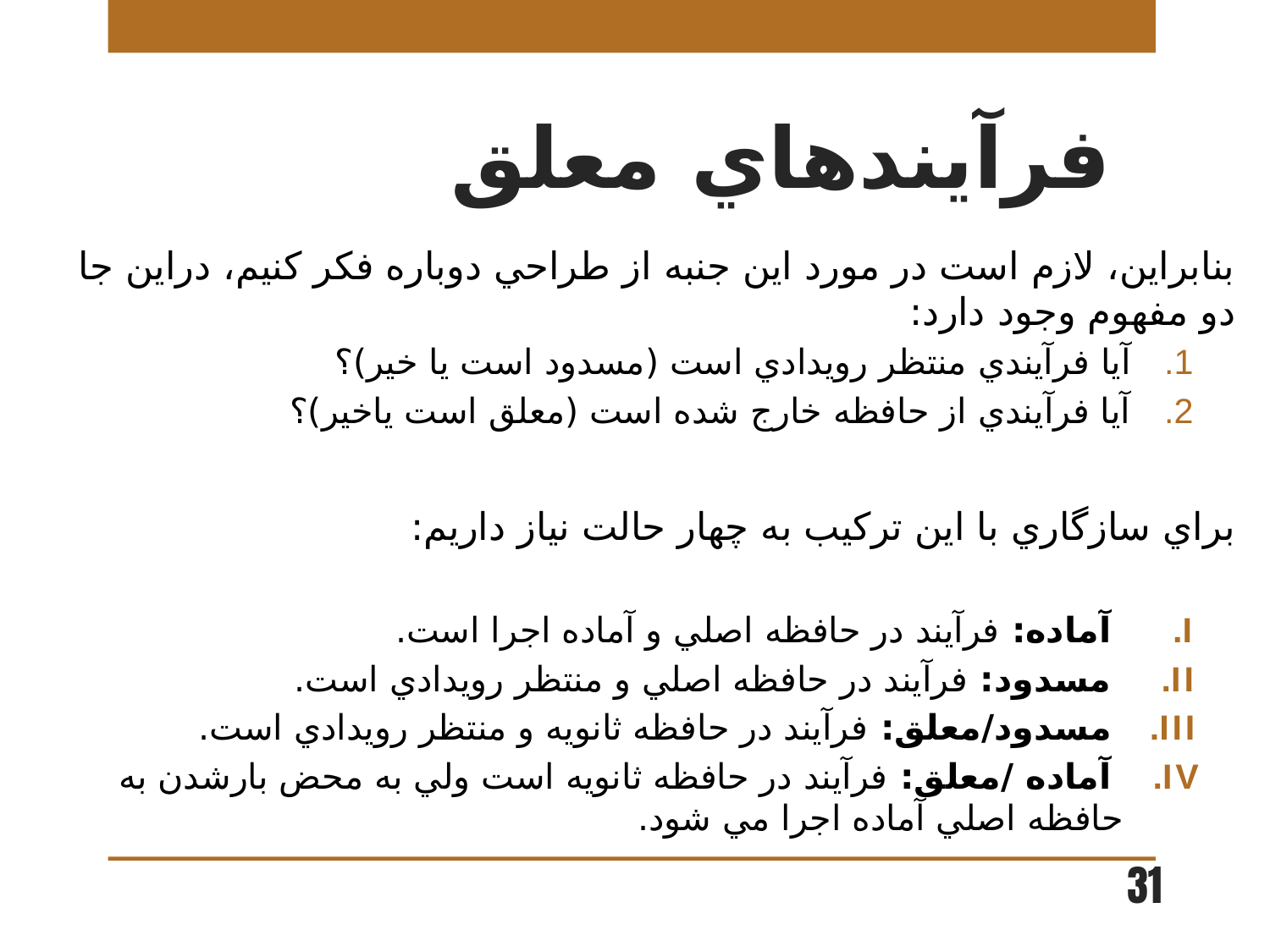

# فرآيندهاي معلق
بنابراين، لازم است در مورد اين جنبه از طراحي دوباره فكر كنيم، دراين جا دو مفهوم وجود دارد:
آيا فرآيندي منتظر رويدادي است (مسدود است يا خير)؟
آيا فرآيندي از حافظه خارج شده است (معلق است ياخير)؟

براي سازگاري با اين تركيب به چهار حالت نياز داريم:

 آماده: فرآيند در حافظه اصلي و آماده اجرا است.
 مسدود: فرآيند در حافظه اصلي و منتظر رويدادي است.
 مسدود/معلق: فرآيند در حافظه ثانويه و منتظر رويدادي است.
 آماده /معلق: فرآيند در حافظه ثانويه است ولي به محض بارشدن به حافظه اصلي آماده اجرا مي شود.
31